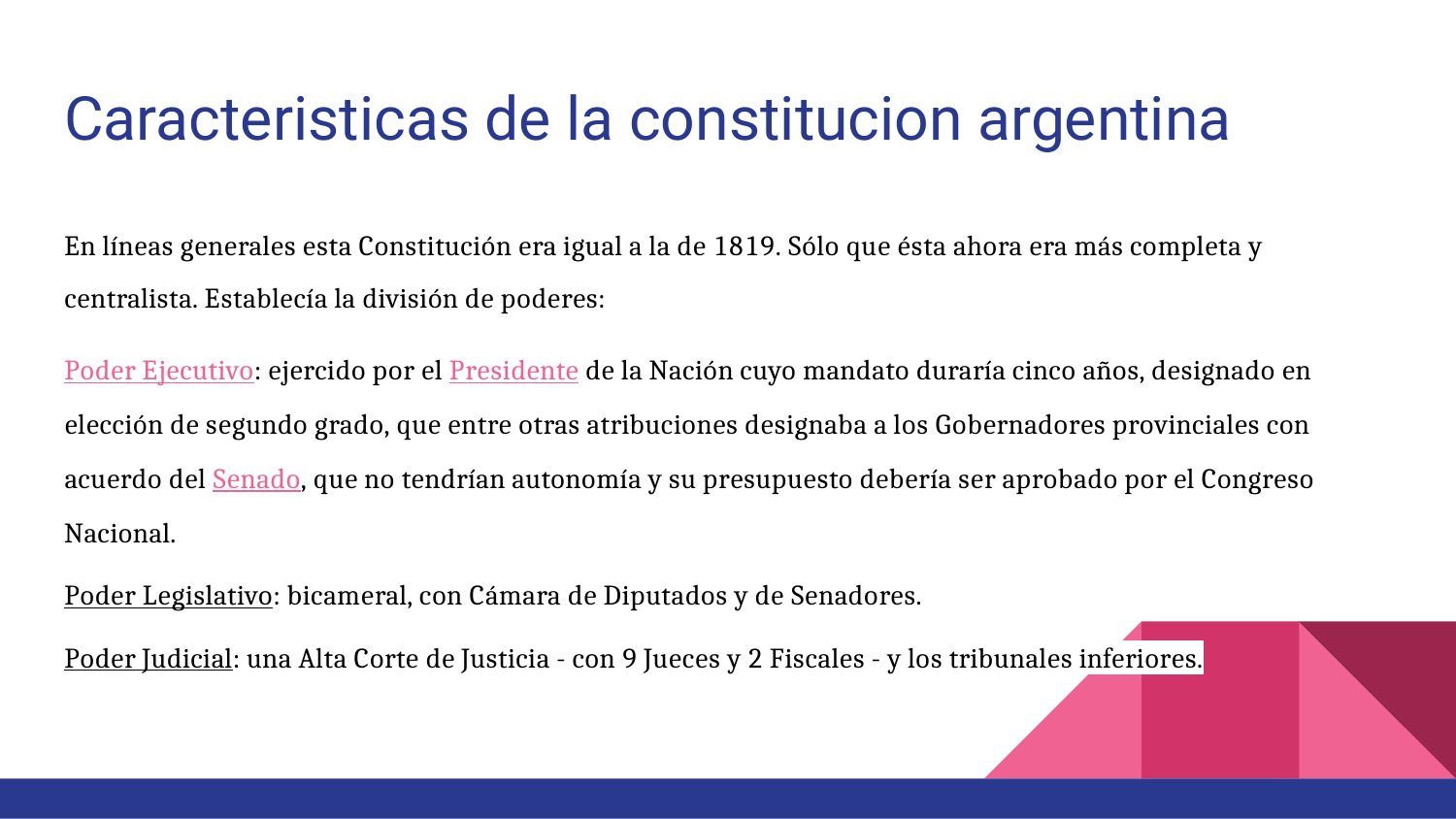

# Caracteristicas de la constitucion argentina
En líneas generales esta Constitución era igual a la de 1819. Sólo que ésta ahora era más completa y centralista. Establecía la división de poderes:
Poder Ejecutivo: ejercido por el Presidente de la Nación cuyo mandato duraría cinco años, designado en elección de segundo grado, que entre otras atribuciones designaba a los Gobernadores provinciales con acuerdo del Senado, que no tendrían autonomía y su presupuesto debería ser aprobado por el Congreso Nacional.
Poder Legislativo: bicameral, con Cámara de Diputados y de Senadores.
Poder Judicial: una Alta Corte de Justicia - con 9 Jueces y 2 Fiscales - y los tribunales inferiores.